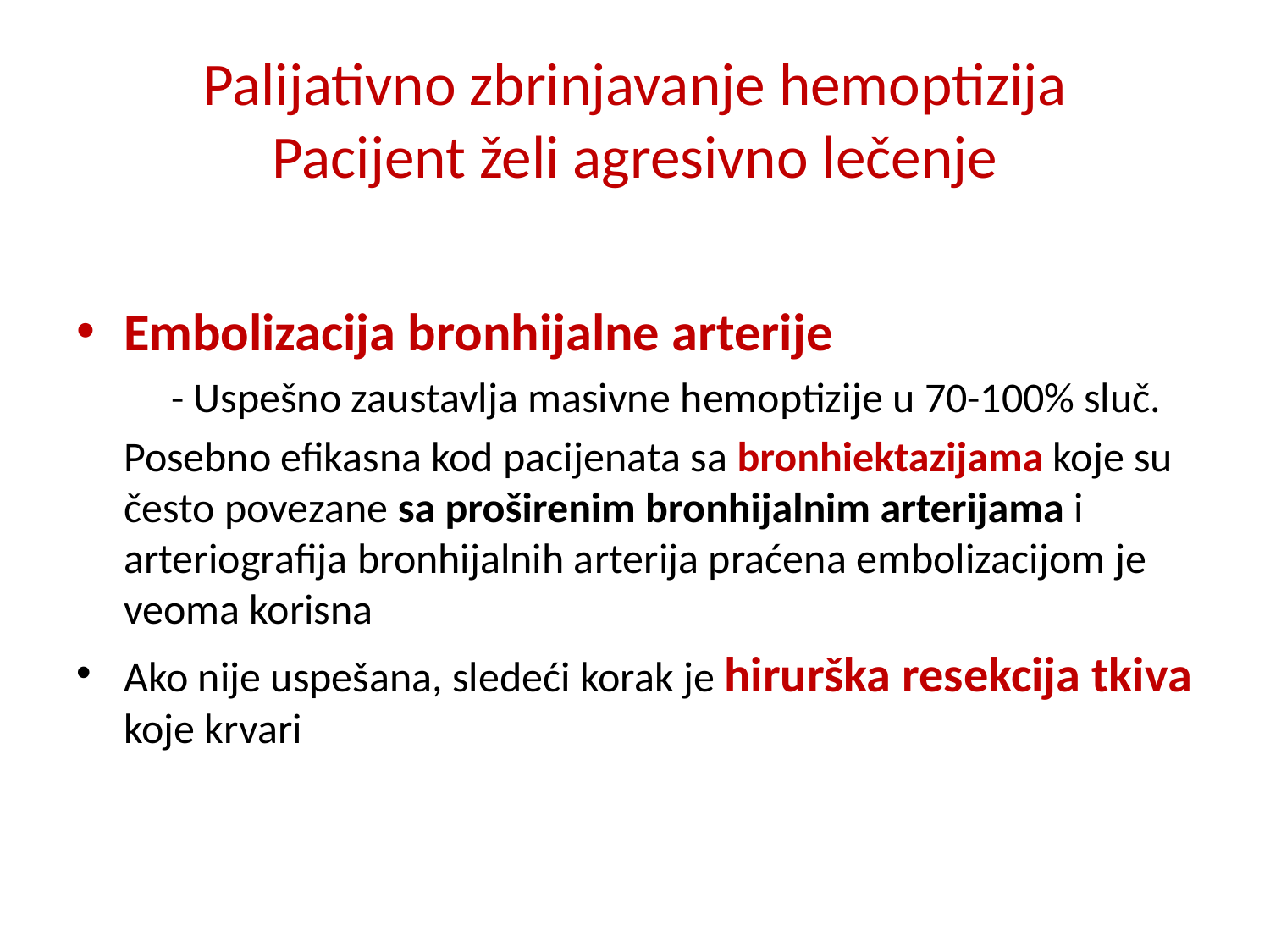

# Palijativno zbrinjavanje hemoptizija Pacijent želi agresivno lečenje

Embolizacija bronhijalne arterije
          - Uspešno zaustavlja masivne hemoptizije u 70-100% sluč.
     Posebno efikasna kod pacijenata sa bronhiektazijama koje su često povezane sa proširenim bronhijalnim arterijama i arteriografija bronhijalnih arterija praćena embolizacijom je veoma korisna
Ako nije uspešana, sledeći korak je hirurška resekcija tkiva koje krvari